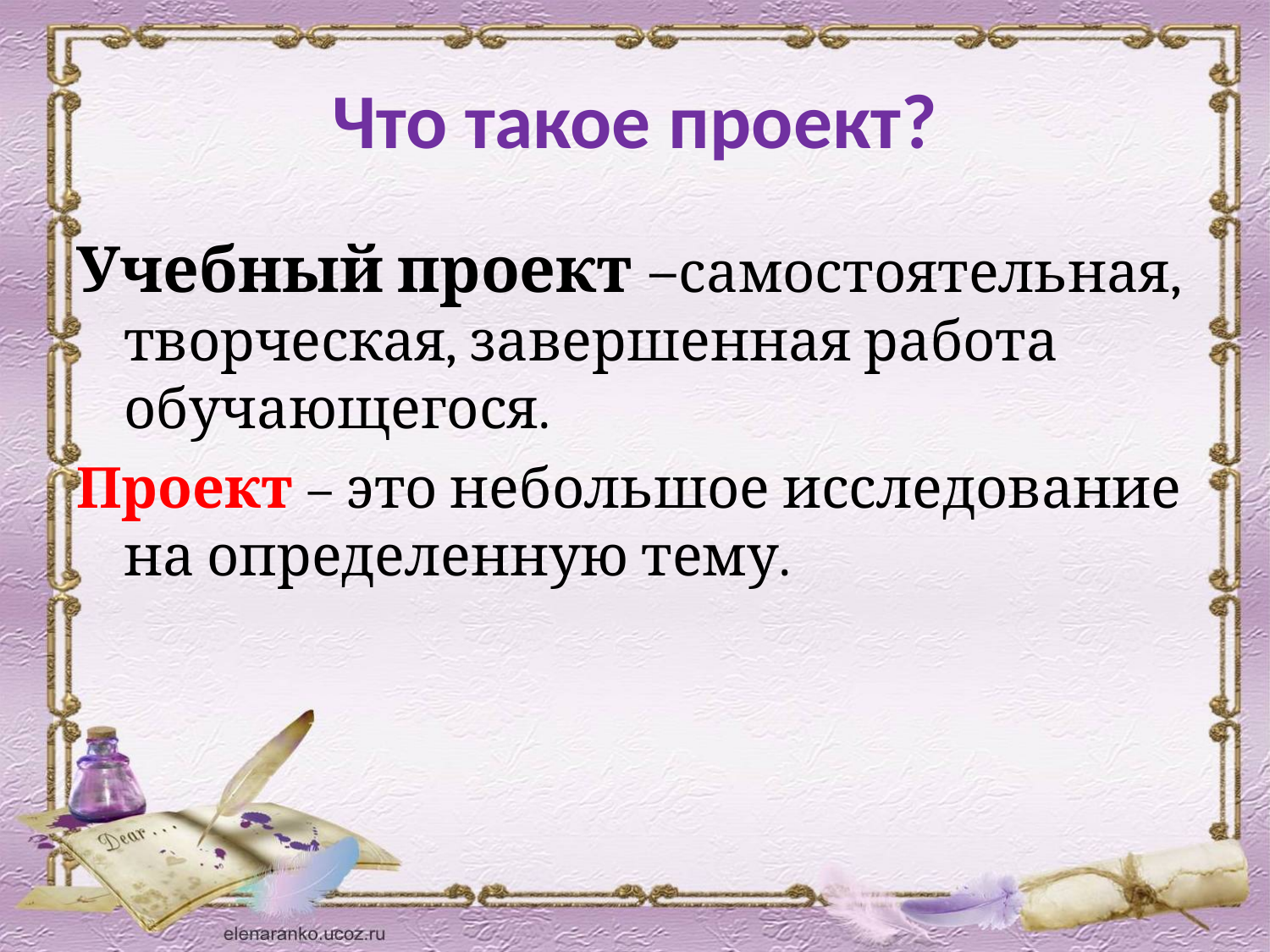

# Что такое проект?
Учебный проект –самостоятельная, творческая, завершенная работа обучающегося.
Проект – это небольшое исследование на определенную тему.